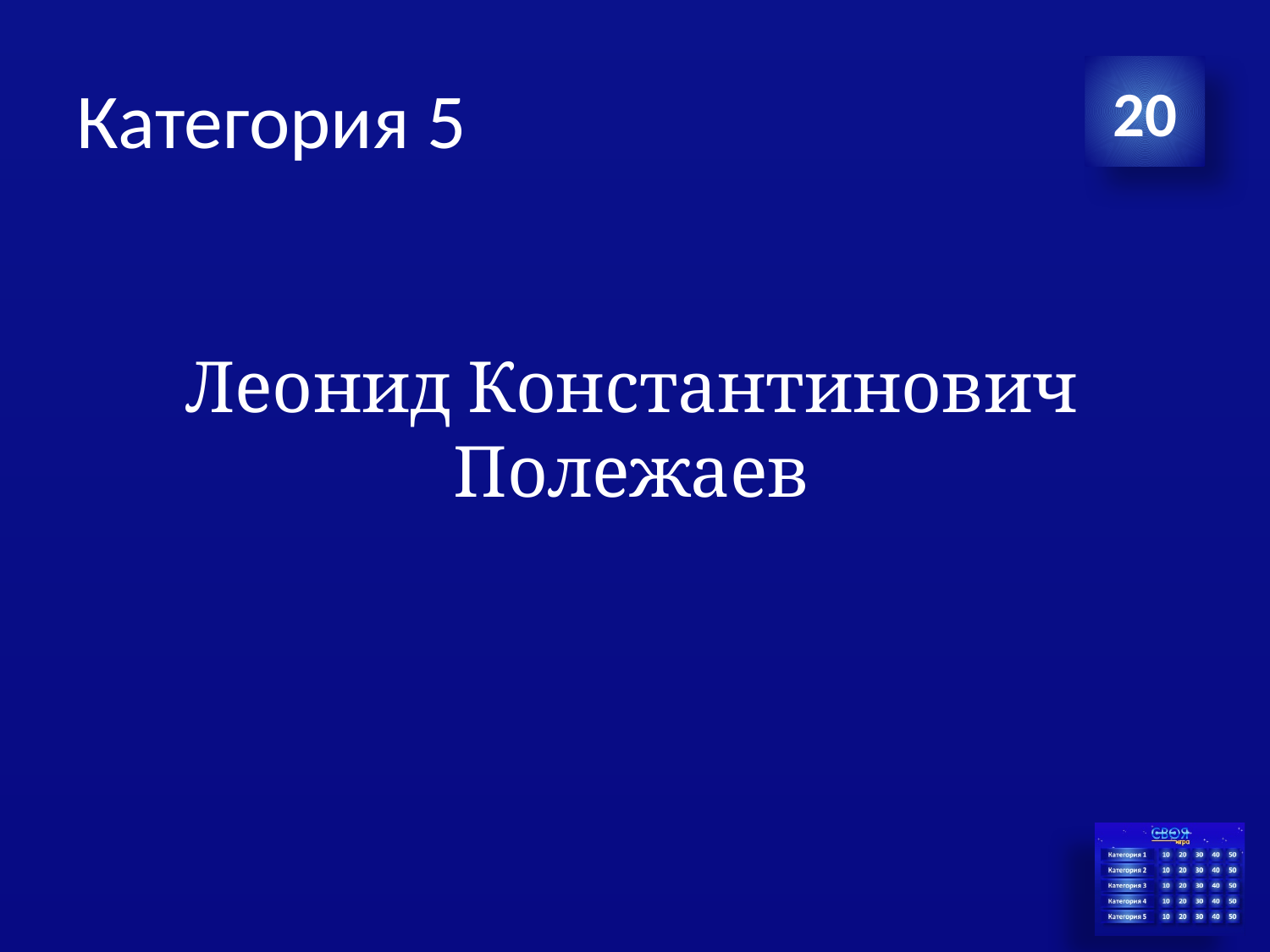

# Категория 5
20
Леонид Константинович Полежаев